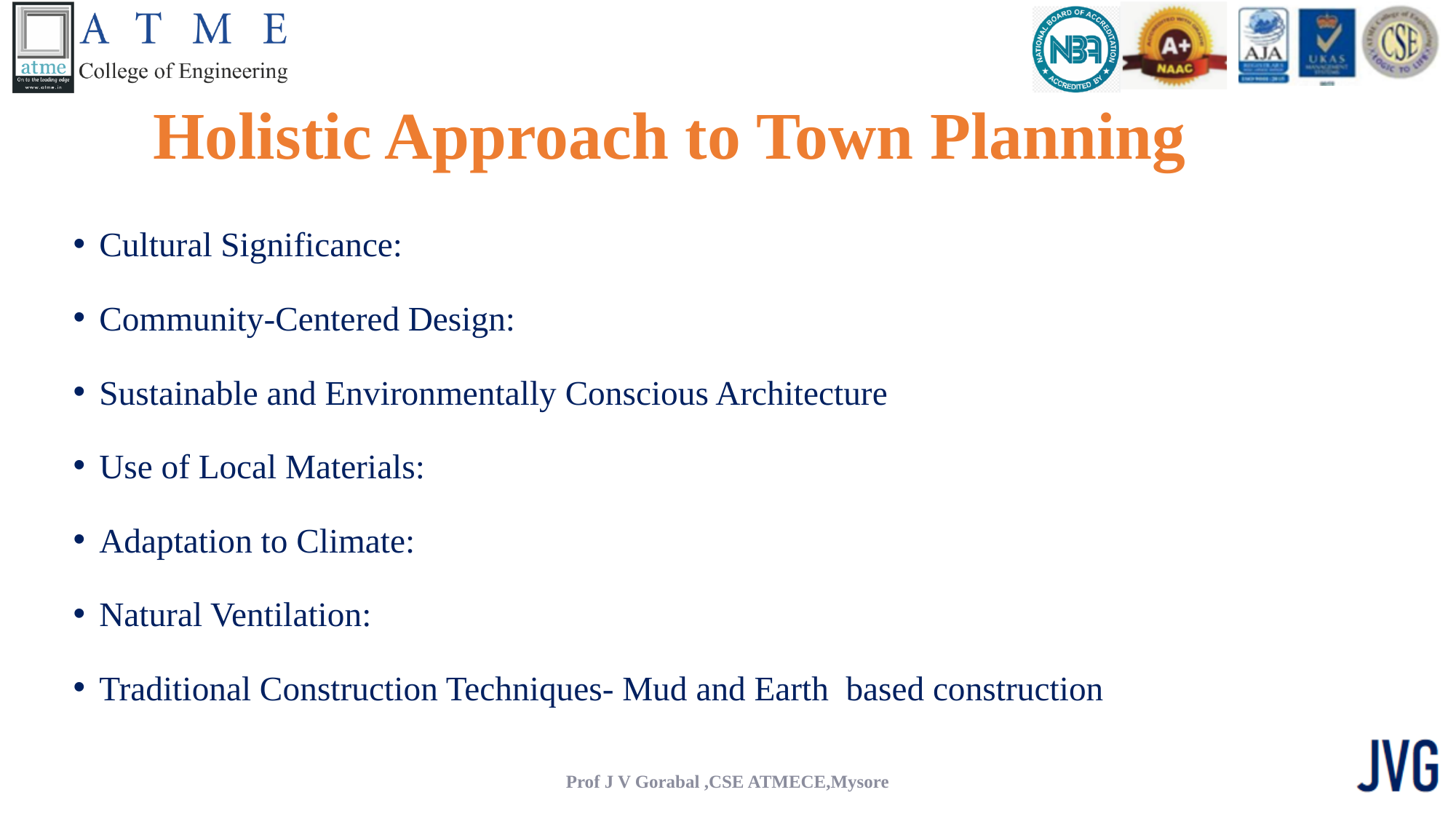

# Holistic Approach to Town Planning
Cultural Significance:
Community-Centered Design:
Sustainable and Environmentally Conscious Architecture
Use of Local Materials:
Adaptation to Climate:
Natural Ventilation:
Traditional Construction Techniques- Mud and Earth  based construction
Prof J V Gorabal ,CSE ATMECE,Mysore